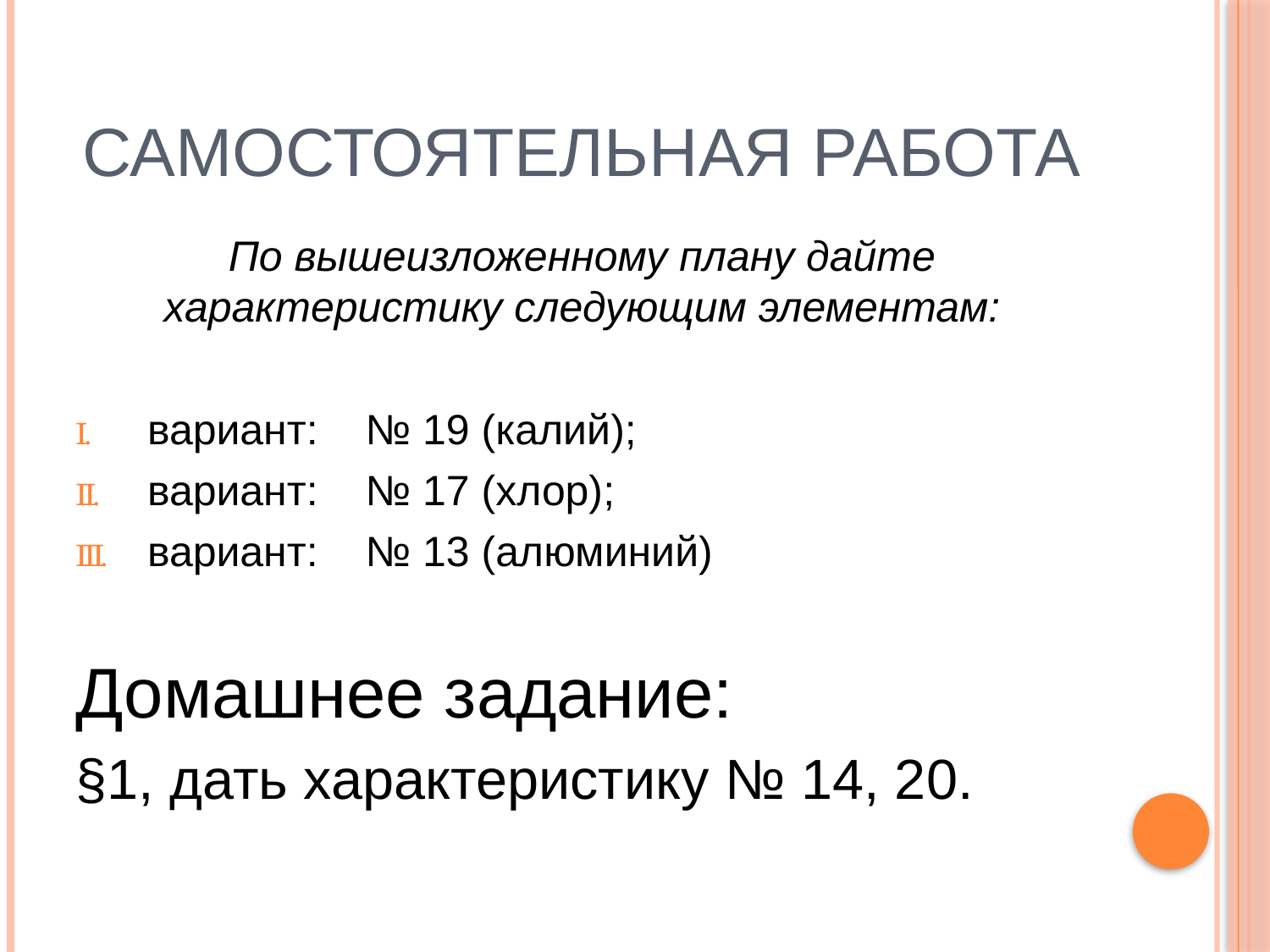

# Самостоятельная работа
По вышеизложенному плану дайте характеристику следующим элементам:

вариант:    № 19 (калий);
вариант:    № 17 (хлор);
вариант:    № 13 (алюминий)

Домашнее задание:
§1, дать характеристику № 14, 20.